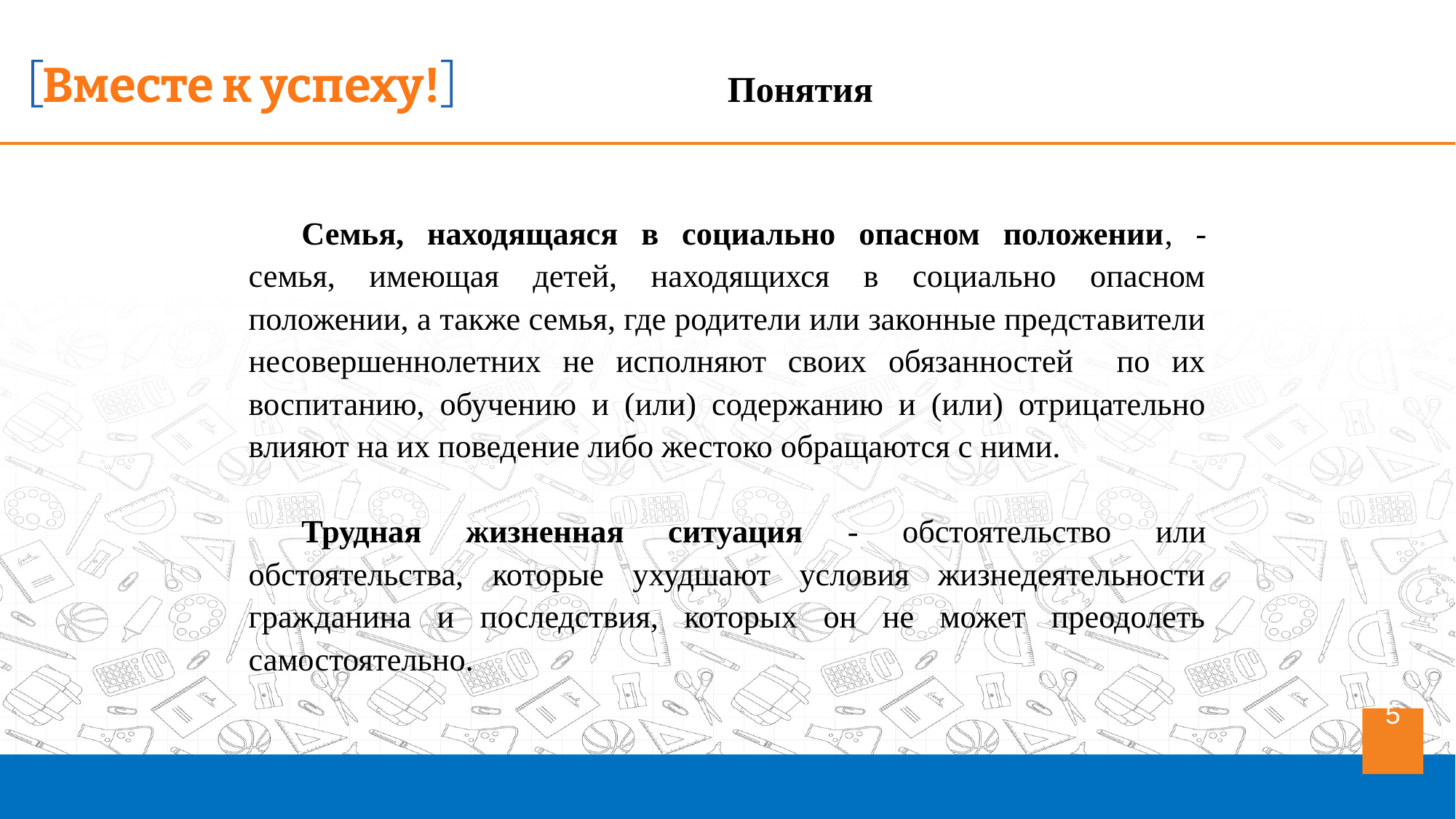

Понятия
Семья, находящаяся в социально опасном положении, - семья, имеющая детей, находящихся в социально опасном положении, а также семья, где родители или законные представители несовершеннолетних не исполняют своих обязанностей  по их воспитанию, обучению и (или) содержанию и (или) отрицательно влияют на их поведение либо жестоко обращаются с ними.

Трудная жизненная ситуация - обстоятельство или обстоятельства, которые ухудшают условия жизнедеятельности гражданина и последствия, которых он не может преодолеть самостоятельно.